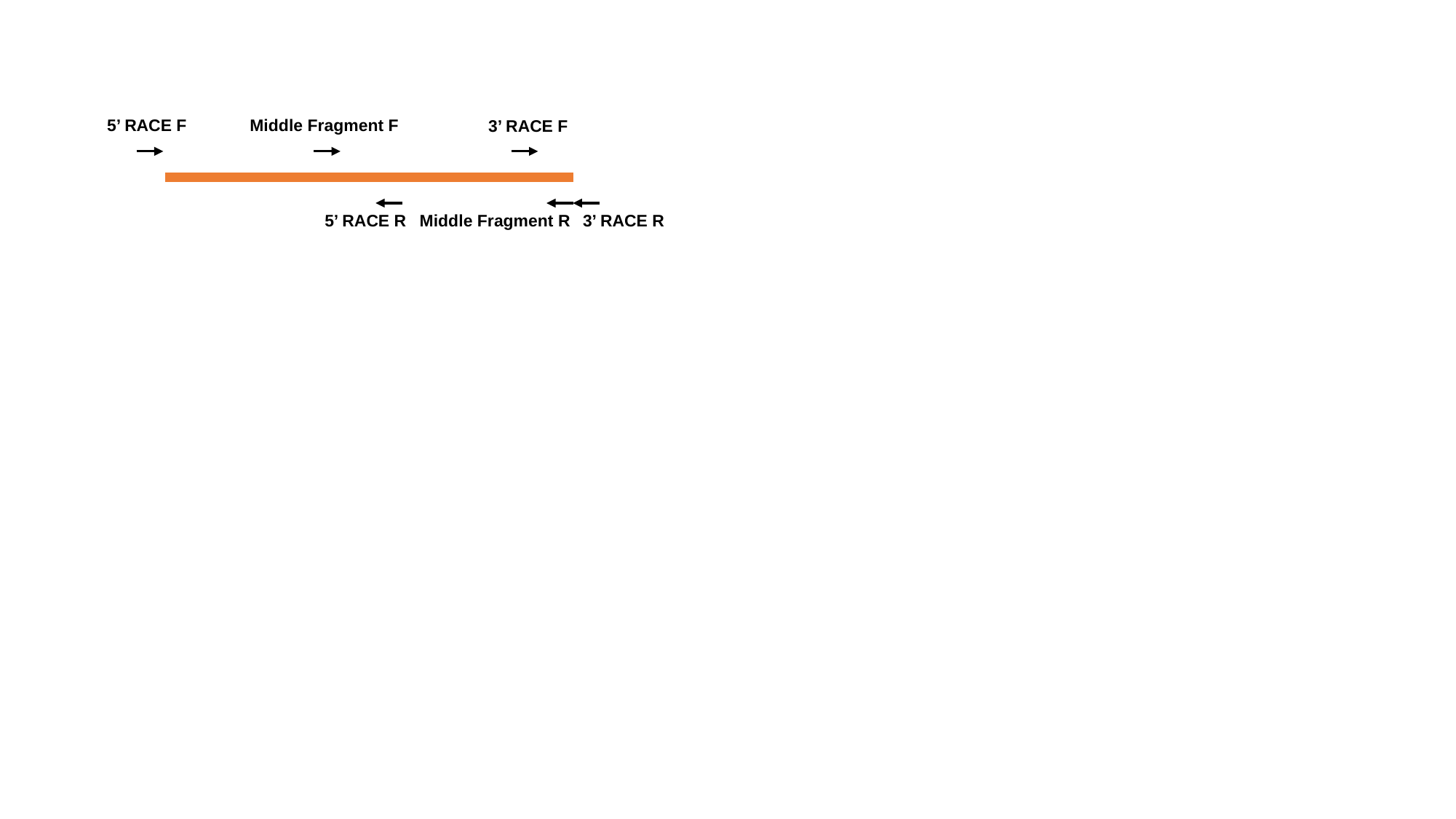

5’ RACE F
Middle Fragment F
3’ RACE F
5’ RACE R
Middle Fragment R
3’ RACE R